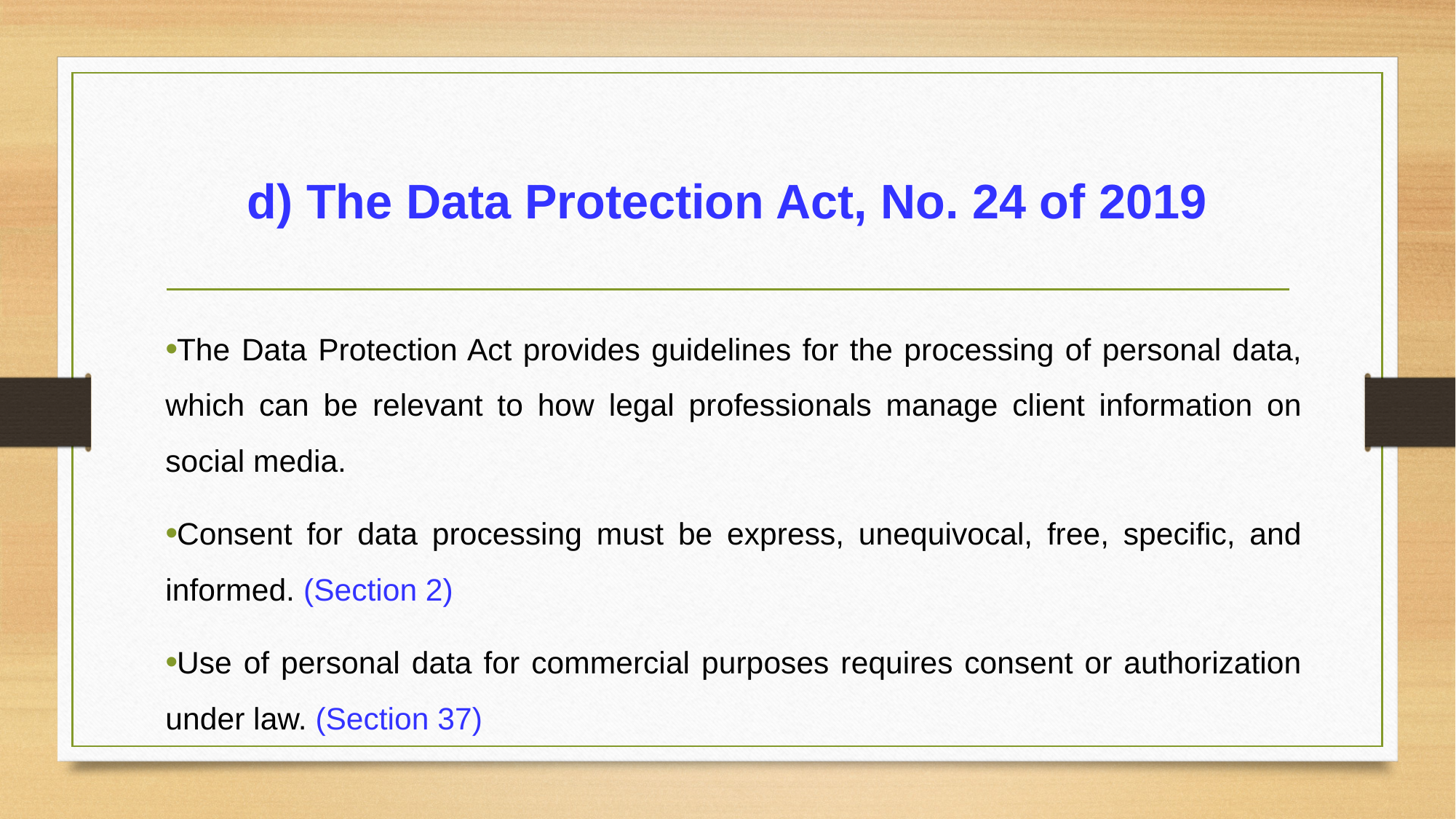

# d) The Data Protection Act, No. 24 of 2019
The Data Protection Act provides guidelines for the processing of personal data, which can be relevant to how legal professionals manage client information on social media.
Consent for data processing must be express, unequivocal, free, specific, and informed. (Section 2)
Use of personal data for commercial purposes requires consent or authorization under law. (Section 37)